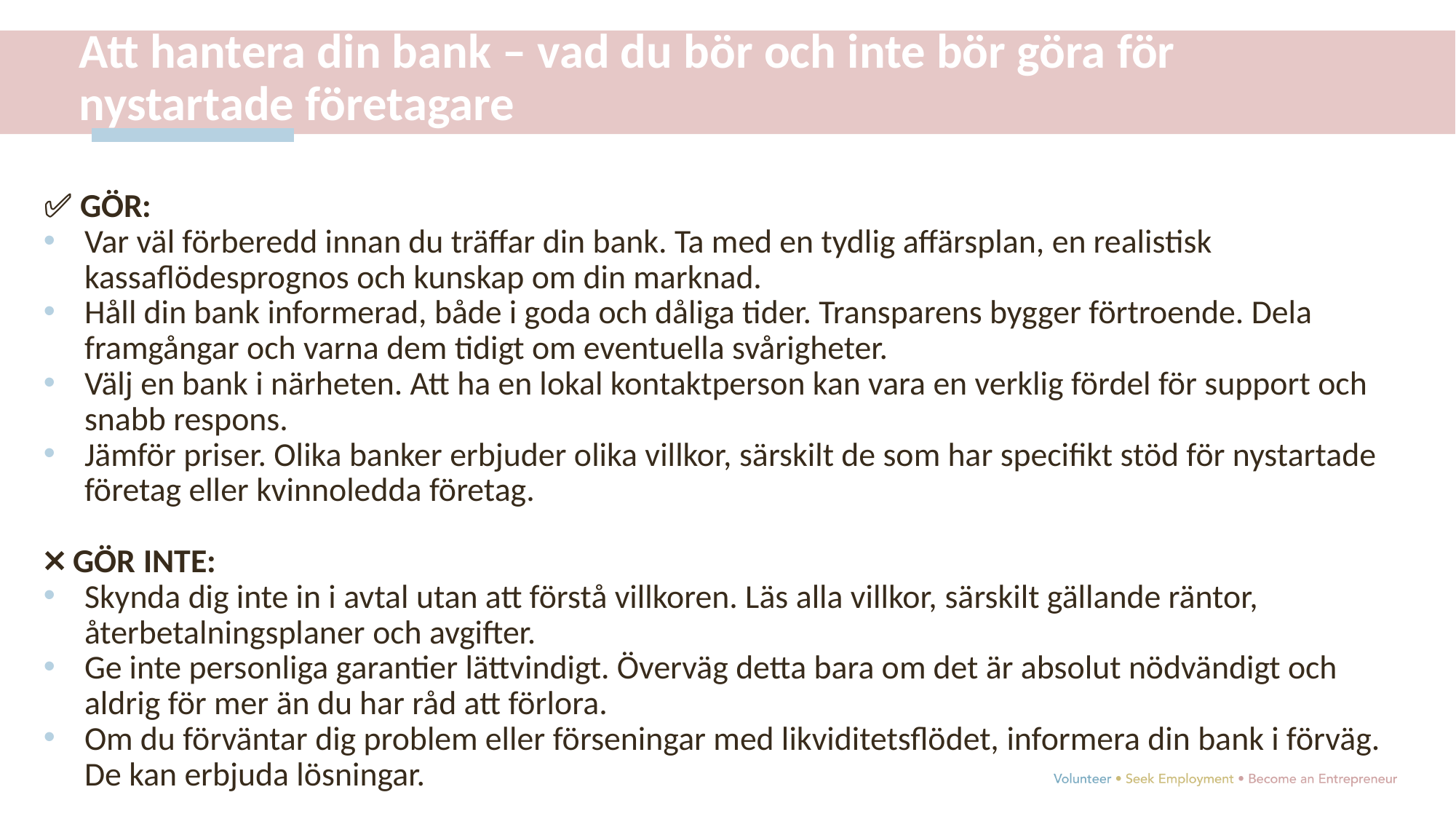

Att hantera din bank – vad du bör och inte bör göra för nystartade företagare

✅ GÖR:
Var väl förberedd innan du träffar din bank. Ta med en tydlig affärsplan, en realistisk kassaflödesprognos och kunskap om din marknad.
Håll din bank informerad, både i goda och dåliga tider. Transparens bygger förtroende. Dela framgångar och varna dem tidigt om eventuella svårigheter.
Välj en bank i närheten. Att ha en lokal kontaktperson kan vara en verklig fördel för support och snabb respons.
Jämför priser. Olika banker erbjuder olika villkor, särskilt de som har specifikt stöd för nystartade företag eller kvinnoledda företag.

❌ GÖR INTE:
Skynda dig inte in i avtal utan att förstå villkoren. Läs alla villkor, särskilt gällande räntor, återbetalningsplaner och avgifter.
Ge inte personliga garantier lättvindigt. Överväg detta bara om det är absolut nödvändigt och aldrig för mer än du har råd att förlora.
Om du förväntar dig problem eller förseningar med likviditetsflödet, informera din bank i förväg. De kan erbjuda lösningar.